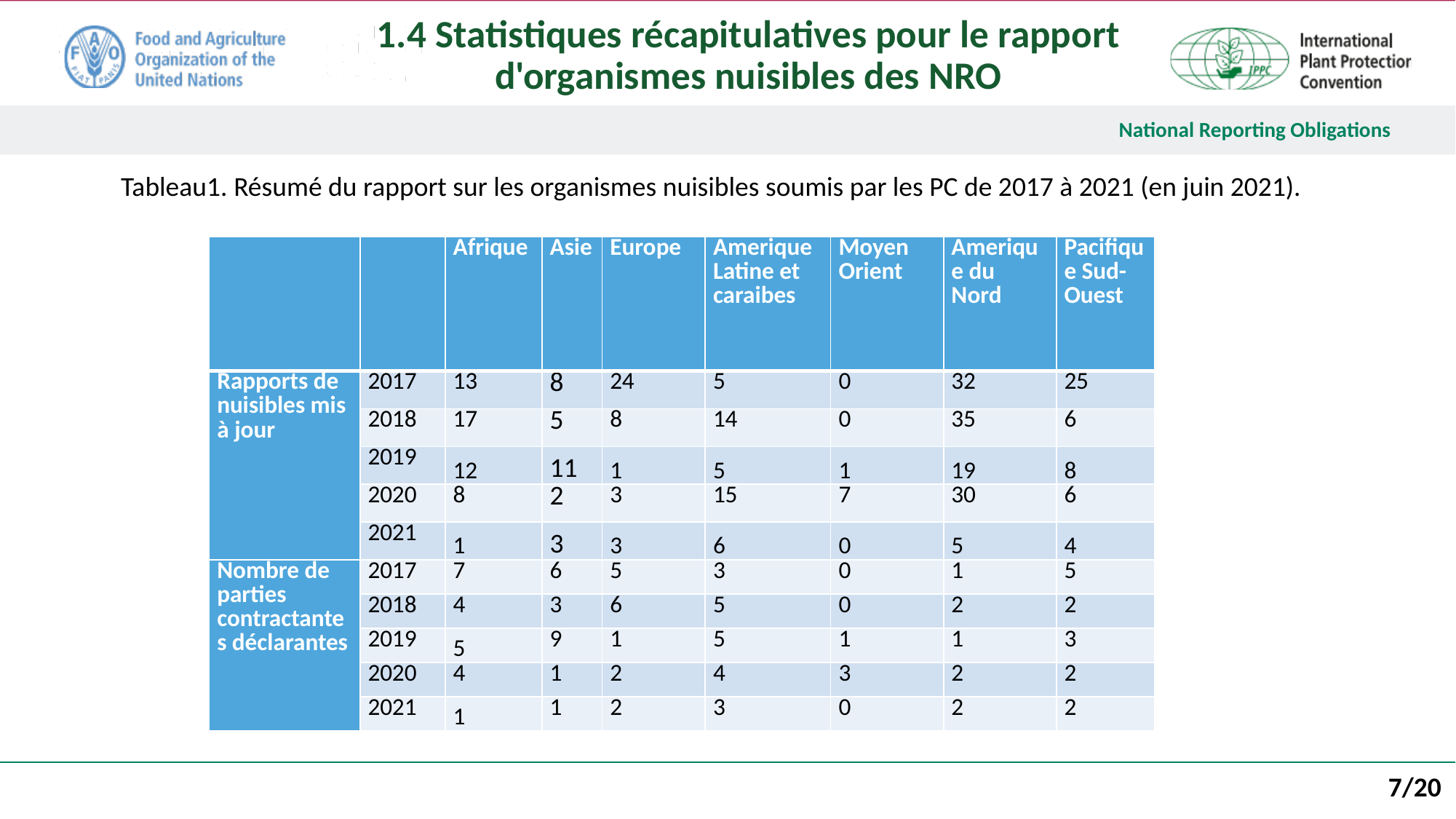

1.4 Statistiques récapitulatives pour le rapport d'organismes nuisibles des NRO
Tableau1. Résumé du rapport sur les organismes nuisibles soumis par les PC de 2017 à 2021 (en juin 2021).
|  |  | Afrique | Asie | Europe | Amerique Latine et caraibes | Moyen Orient | Amerique du Nord | Pacifique Sud-Ouest |
| --- | --- | --- | --- | --- | --- | --- | --- | --- |
| Rapports de nuisibles mis à jour | 2017 | 13 | 8 | 24 | 5 | 0 | 32 | 25 |
|  | 2018 | 17 | 5 | 8 | 14 | 0 | 35 | 6 |
|  | 2019 | 12 | 11 | 1 | 5 | 1 | 19 | 8 |
|  | 2020 | 8 | 2 | 3 | 15 | 7 | 30 | 6 |
|  | 2021 | 1 | 3 | 3 | 6 | 0 | 5 | 4 |
| Nombre de parties contractantes déclarantes | 2017 | 7 | 6 | 5 | 3 | 0 | 1 | 5 |
|  | 2018 | 4 | 3 | 6 | 5 | 0 | 2 | 2 |
|  | 2019 | 5 | 9 | 1 | 5 | 1 | 1 | 3 |
|  | 2020 | 4 | 1 | 2 | 4 | 3 | 2 | 2 |
|  | 2021 | 1 | 1 | 2 | 3 | 0 | 2 | 2 |
7/20